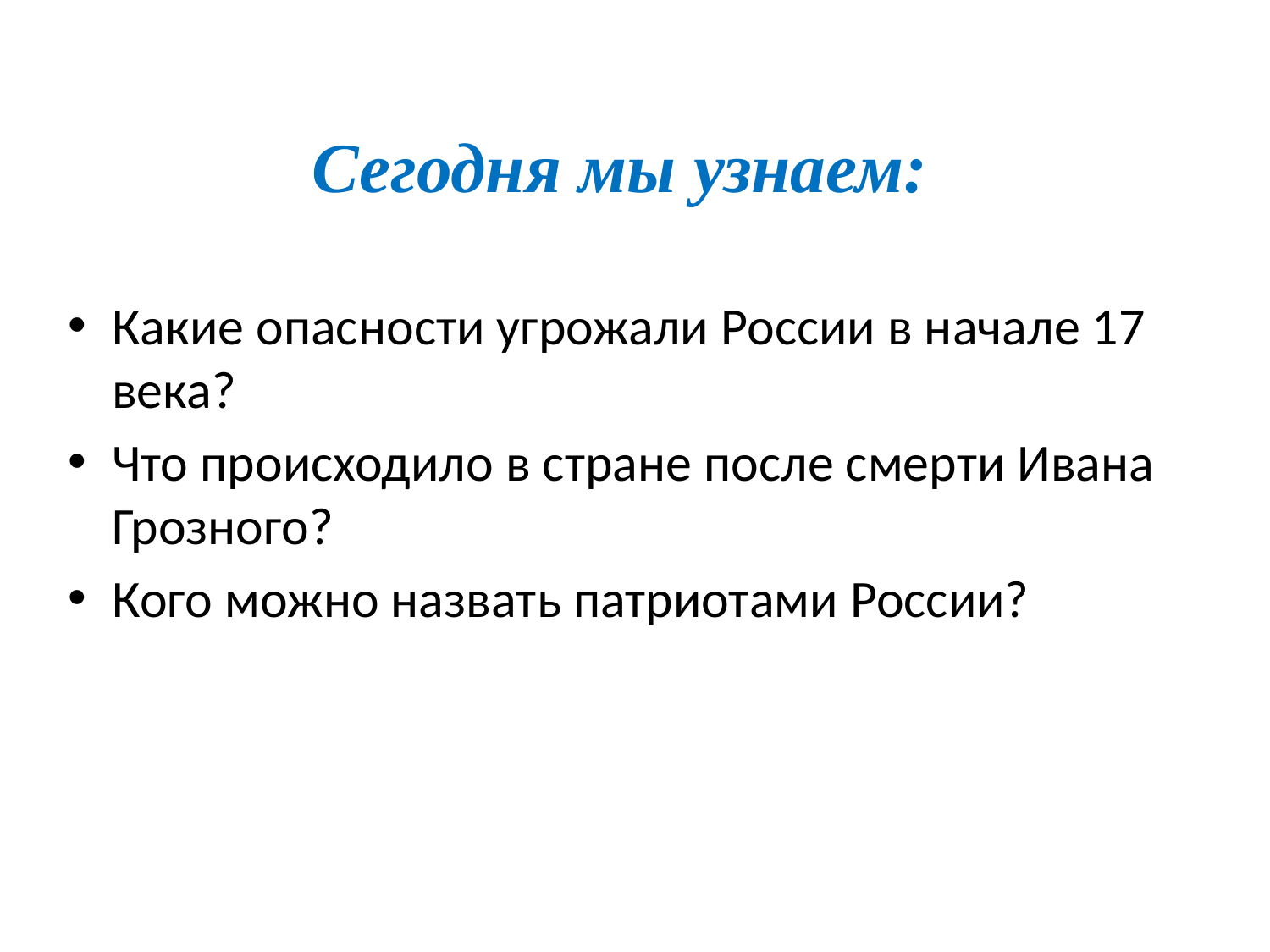

Сегодня мы узнаем:
Какие опасности угрожали России в начале 17 века?
Что происходило в стране после смерти Ивана Грозного?
Кого можно назвать патриотами России?